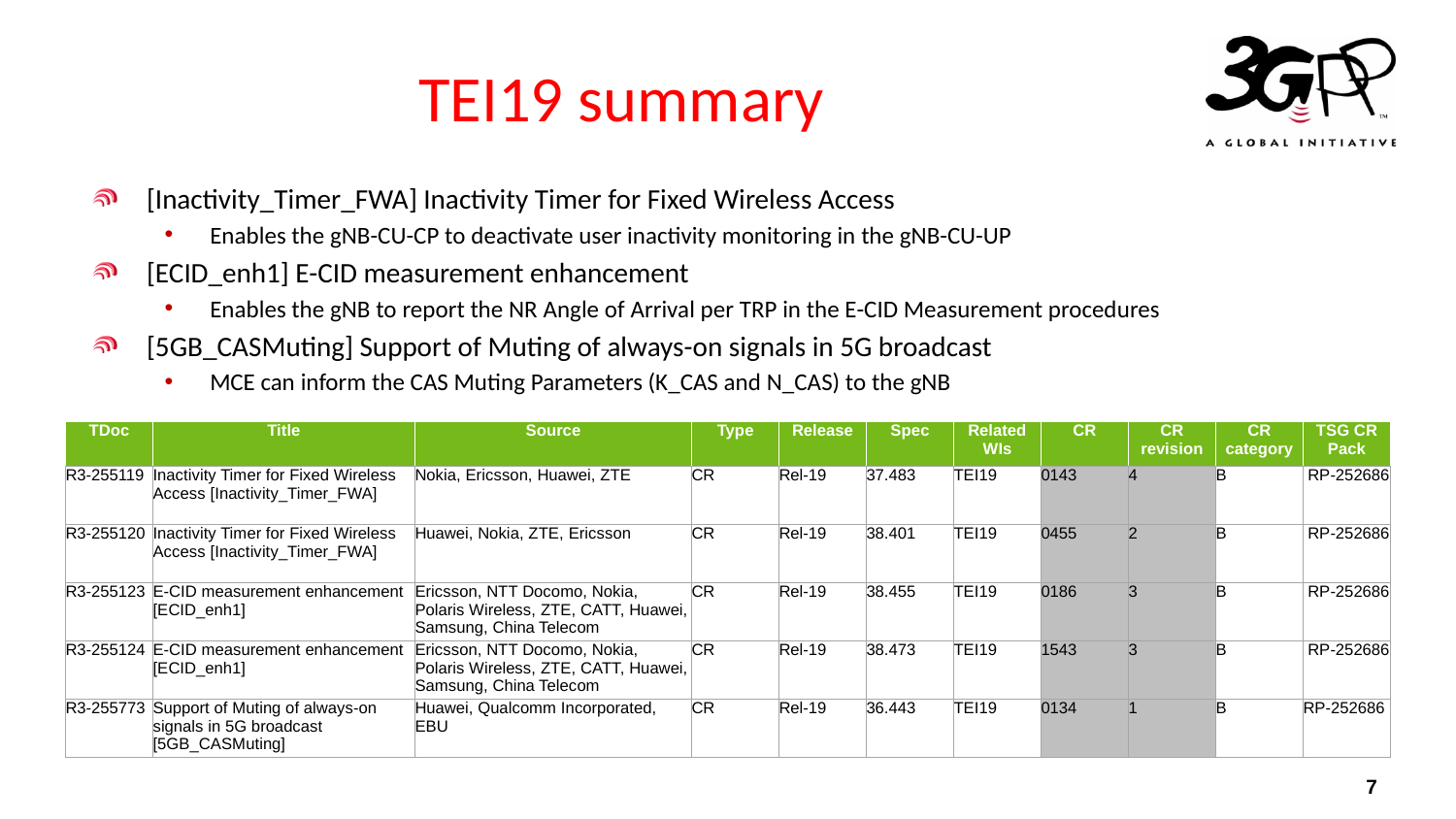

# TEI19 summary
[Inactivity_Timer_FWA] Inactivity Timer for Fixed Wireless Access
Enables the gNB-CU-CP to deactivate user inactivity monitoring in the gNB-CU-UP
[ECID_enh1] E-CID measurement enhancement
Enables the gNB to report the NR Angle of Arrival per TRP in the E-CID Measurement procedures
[5GB_CASMuting] Support of Muting of always-on signals in 5G broadcast
MCE can inform the CAS Muting Parameters (K_CAS and N_CAS) to the gNB

| TDoc | Title | Source | Type | Release | Spec | Related WIs | CR | CR revision | CR category | TSG CR Pack |
| --- | --- | --- | --- | --- | --- | --- | --- | --- | --- | --- |
| R3-255119 | Inactivity Timer for Fixed Wireless Access [Inactivity\_Timer\_FWA] | Nokia, Ericsson, Huawei, ZTE | CR | Rel-19 | 37.483 | TEI19 | 0143 | 4 | B | RP-252686 |
| R3-255120 | Inactivity Timer for Fixed Wireless Access [Inactivity\_Timer\_FWA] | Huawei, Nokia, ZTE, Ericsson | CR | Rel-19 | 38.401 | TEI19 | 0455 | 2 | B | RP-252686 |
| R3-255123 | E-CID measurement enhancement [ECID\_enh1] | Ericsson, NTT Docomo, Nokia, Polaris Wireless, ZTE, CATT, Huawei, Samsung, China Telecom | CR | Rel-19 | 38.455 | TEI19 | 0186 | 3 | B | RP-252686 |
| R3-255124 | E-CID measurement enhancement [ECID\_enh1] | Ericsson, NTT Docomo, Nokia, Polaris Wireless, ZTE, CATT, Huawei, Samsung, China Telecom | CR | Rel-19 | 38.473 | TEI19 | 1543 | 3 | B | RP-252686 |
| R3-255773 | Support of Muting of always-on signals in 5G broadcast [5GB\_CASMuting] | Huawei, Qualcomm Incorporated, EBU | CR | Rel-19 | 36.443 | TEI19 | 0134 | 1 | B | RP-252686 |